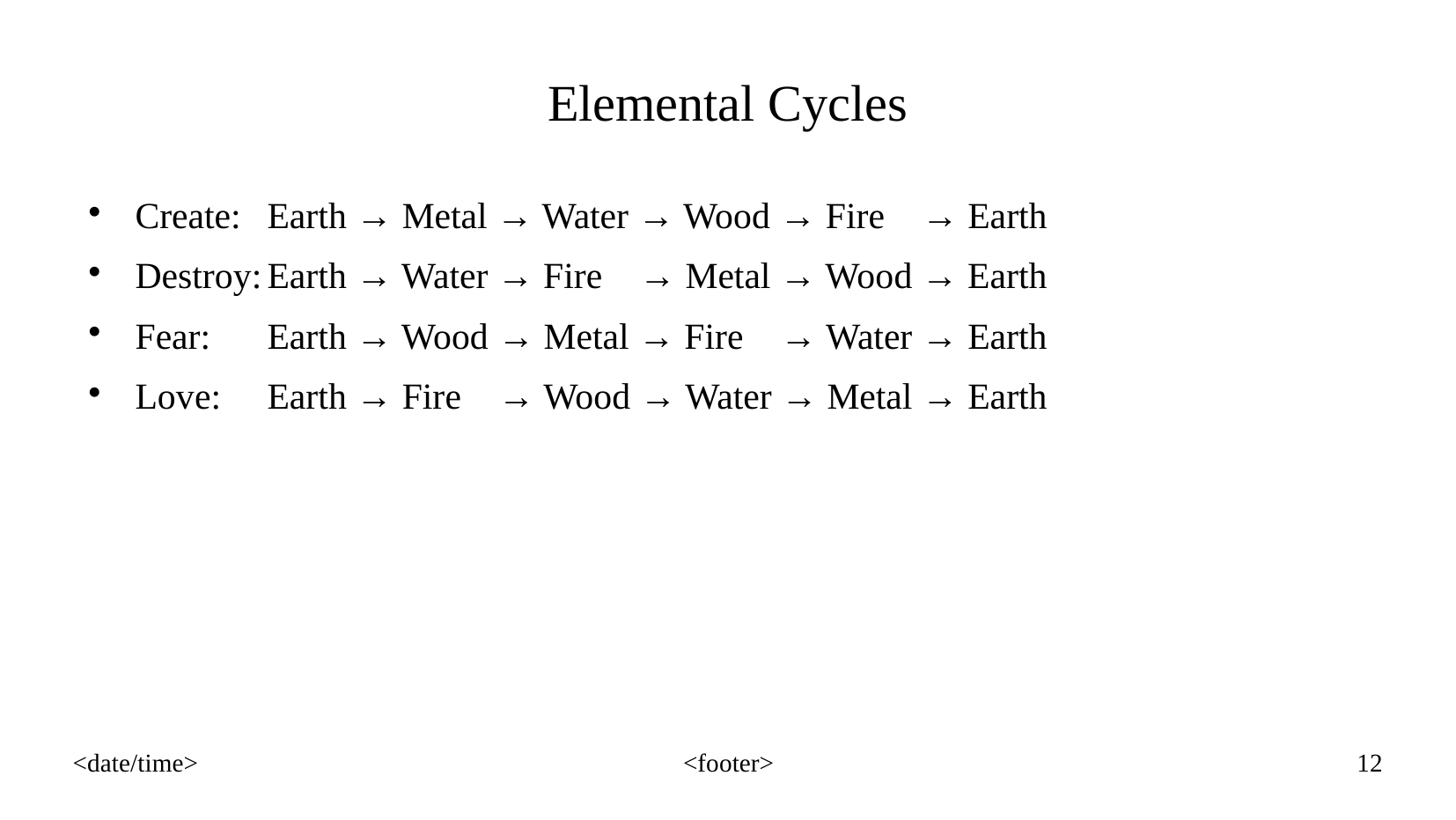

Elemental Cycles
Create:	Earth → Metal → Water → Wood → Fire    → Earth
Destroy:	Earth → Water → Fire    → Metal → Wood → Earth
Fear:	Earth → Wood → Metal → Fire    → Water → Earth
Love:	Earth → Fire    → Wood → Water → Metal → Earth